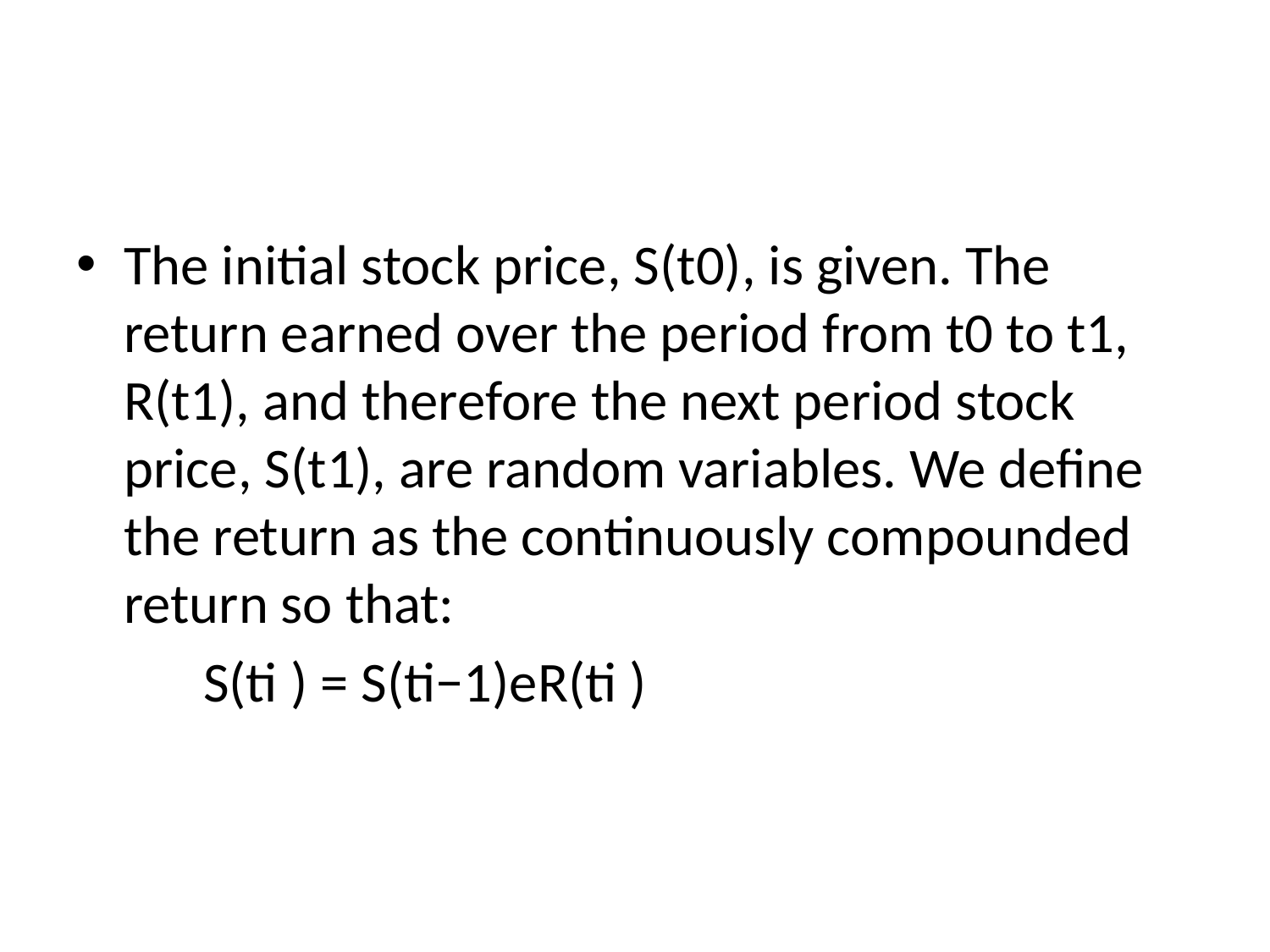

#
The initial stock price, S(t0), is given. The return earned over the period from t0 to t1, R(t1), and therefore the next period stock price, S(t1), are random variables. We define the return as the continuously compounded return so that:
	S(ti ) = S(ti−1)eR(ti )